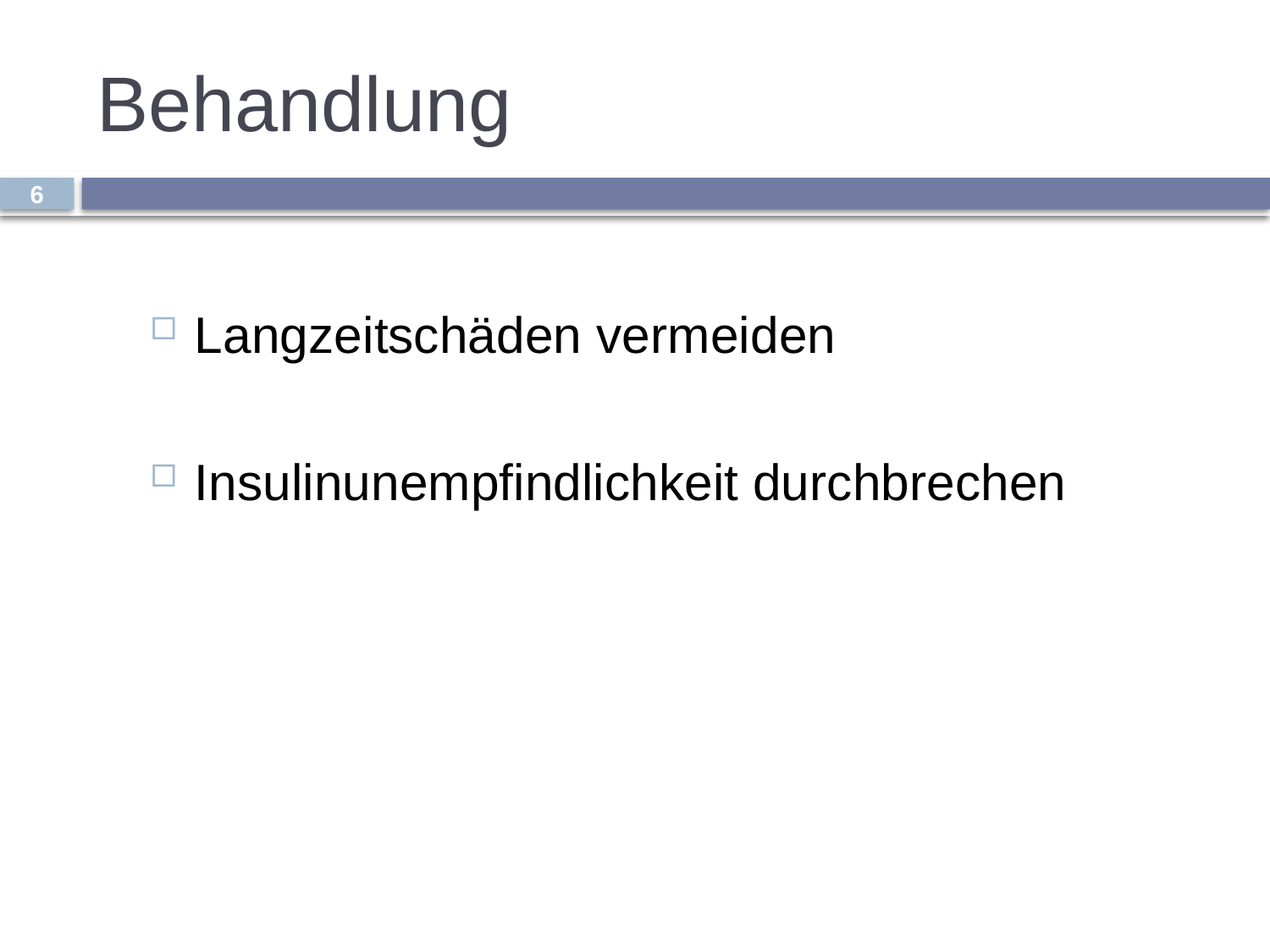

# Behandlung
6

Langzeitschäden vermeiden

Insulinunempfindlichkeit durchbrechen